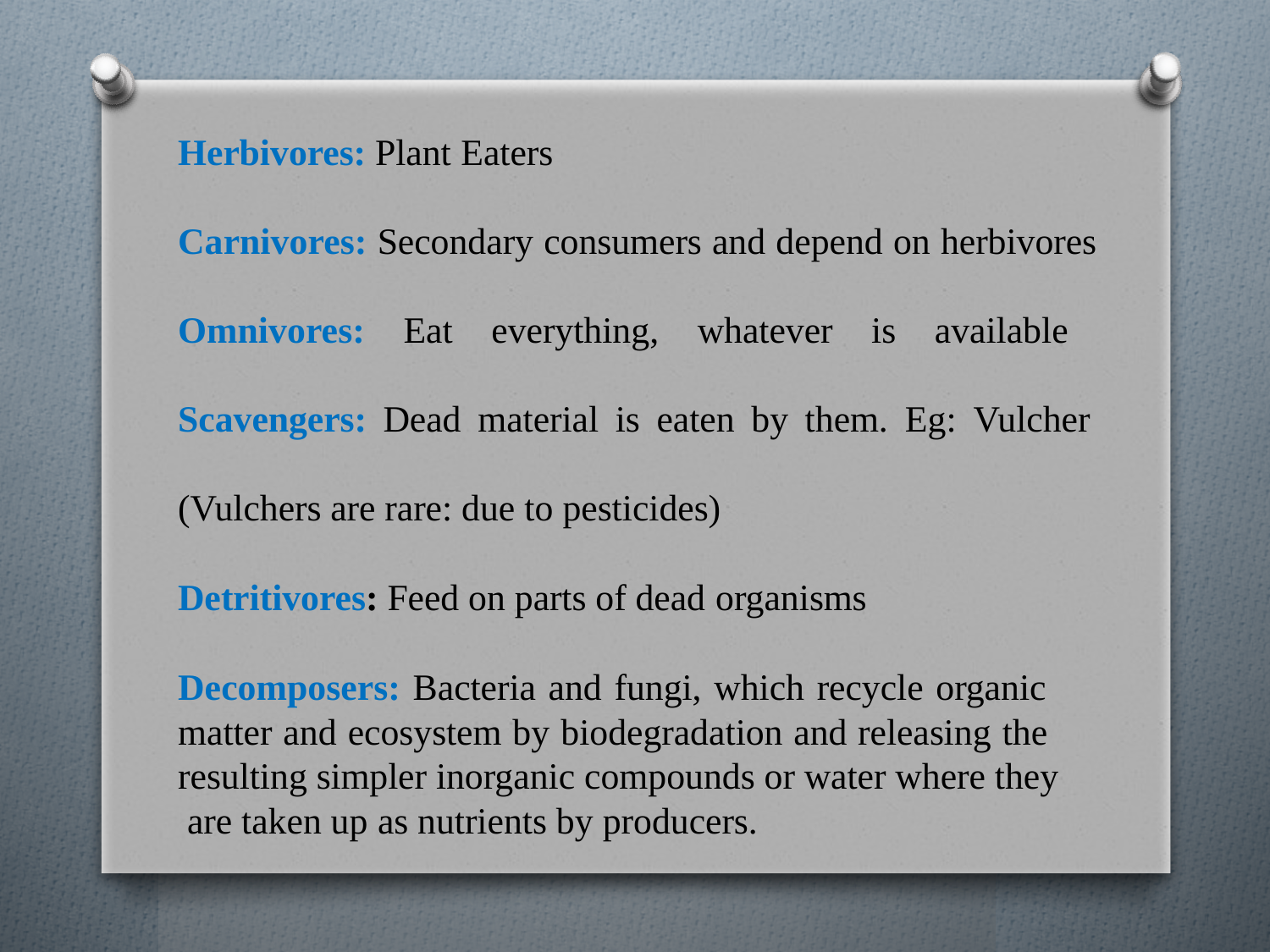

Herbivores: Plant Eaters
Carnivores: Secondary consumers and depend on herbivores  Omnivores: Eat everything, whatever is available  Scavengers: Dead material is eaten by them. Eg: Vulcher  (Vulchers are rare: due to pesticides)

Detritivores: Feed on parts of dead organisms

Decomposers: Bacteria and fungi, which recycle organic  matter and ecosystem by biodegradation and releasing the  resulting simpler inorganic compounds or water where they  are taken up as nutrients by producers.